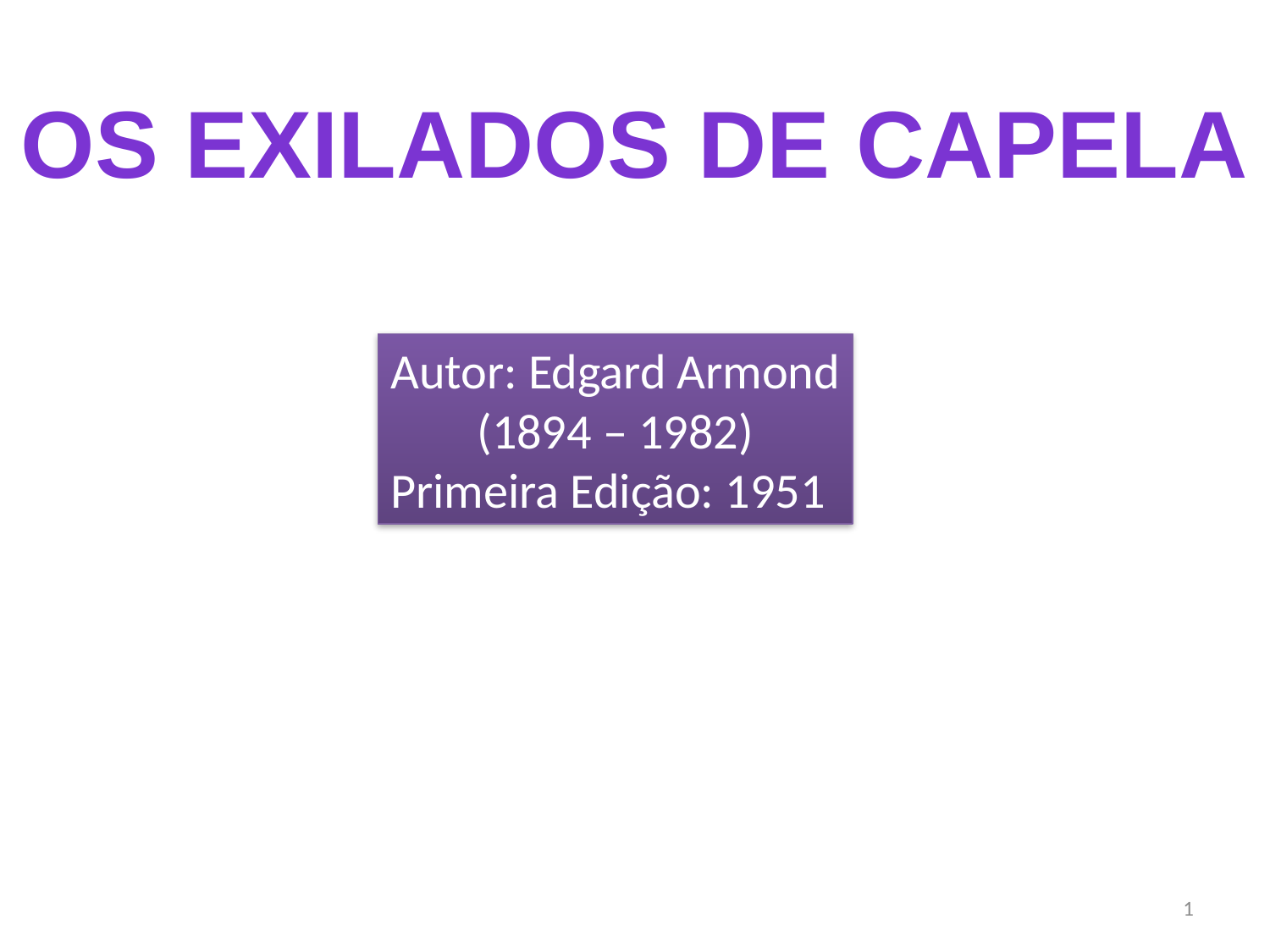

OS EXILADOS DE CAPELA
Autor: Edgard Armond
(1894 – 1982)
Primeira Edição: 1951
1